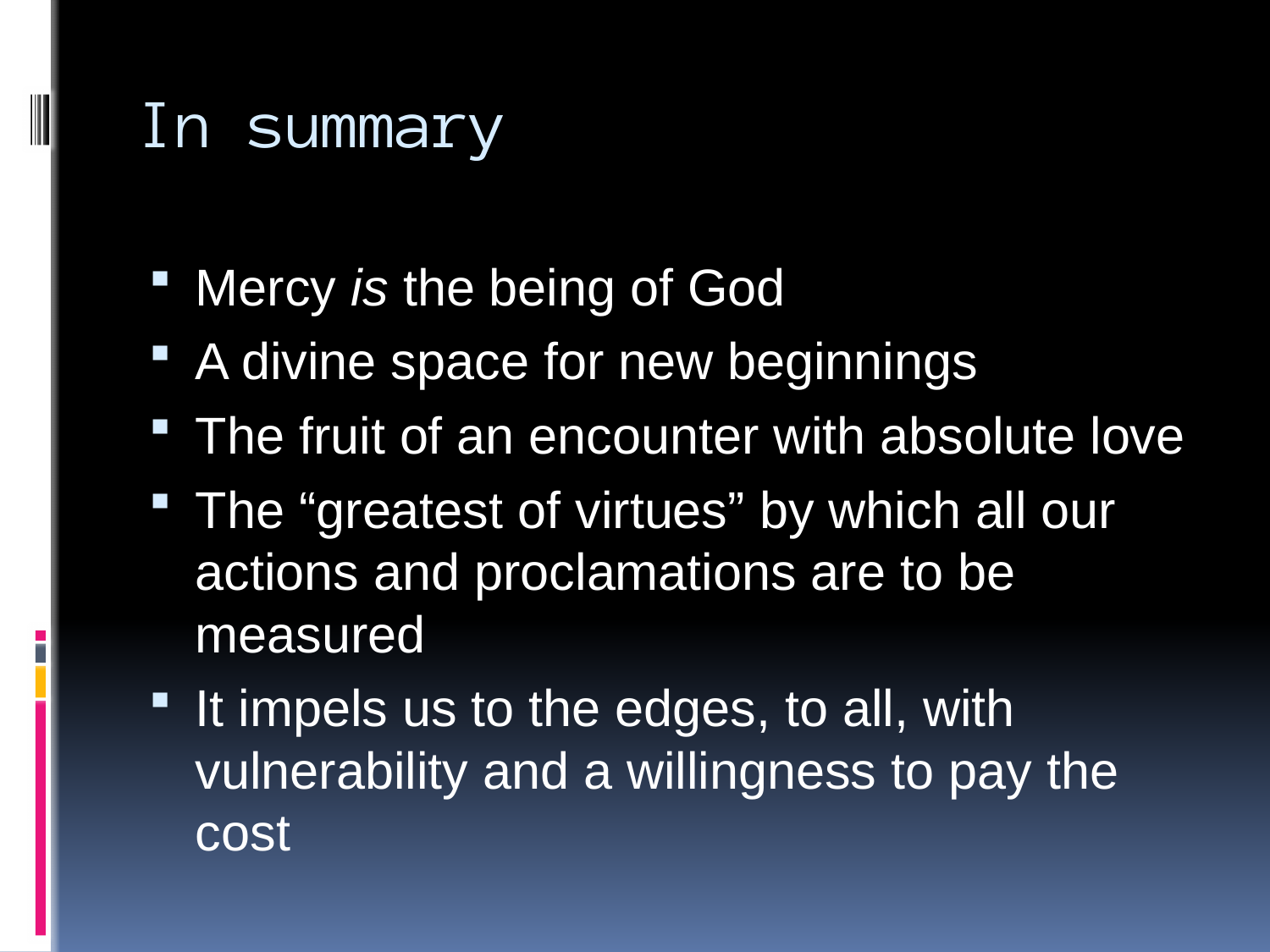

# In summary
Mercy is the being of God
A divine space for new beginnings
The fruit of an encounter with absolute love
The “greatest of virtues” by which all our actions and proclamations are to be measured
It impels us to the edges, to all, with vulnerability and a willingness to pay the cost